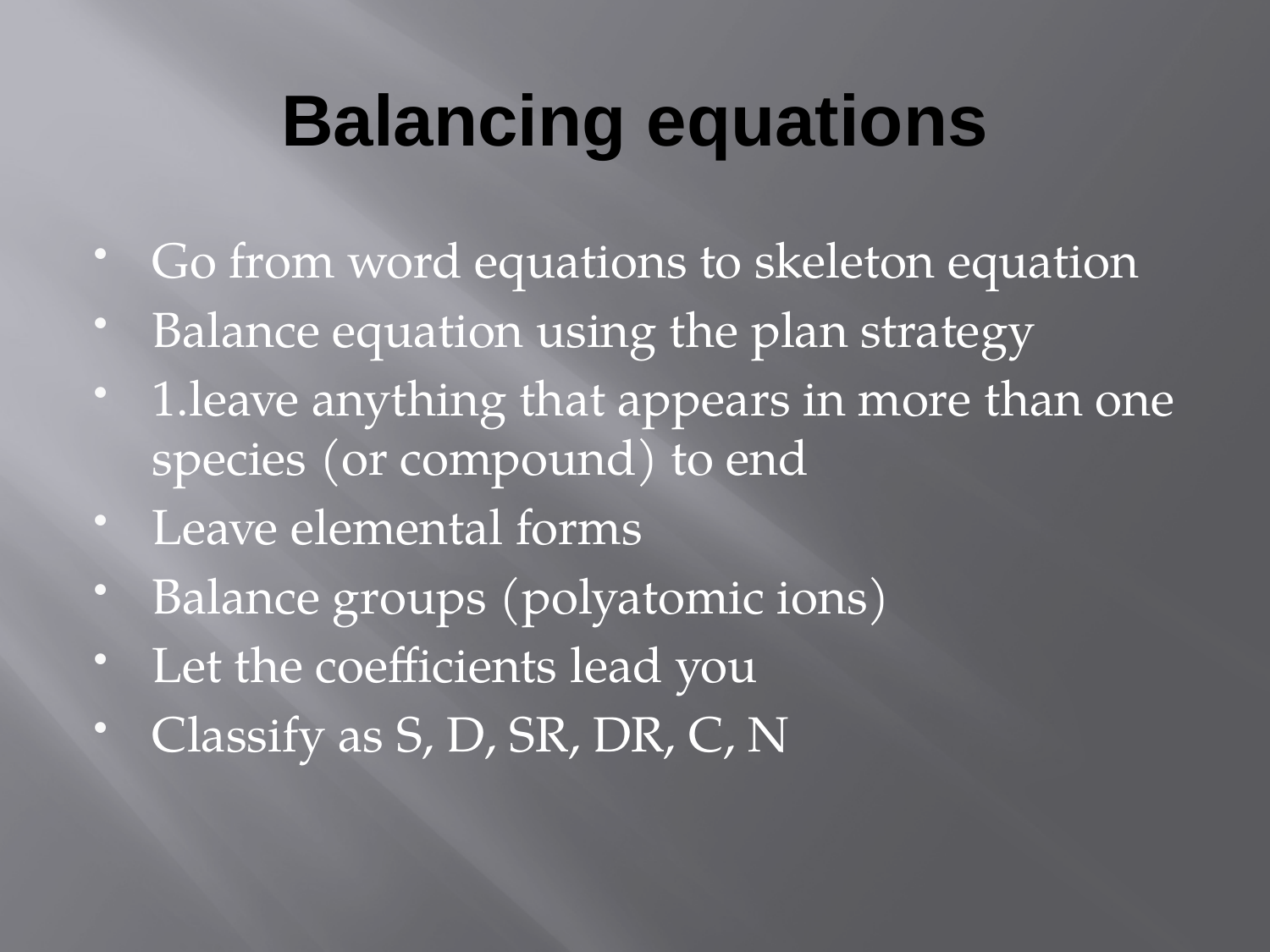

# Balancing equations
Go from word equations to skeleton equation
Balance equation using the plan strategy
1.leave anything that appears in more than one species (or compound) to end
Leave elemental forms
Balance groups (polyatomic ions)
Let the coefficients lead you
Classify as S, D, SR, DR, C, N